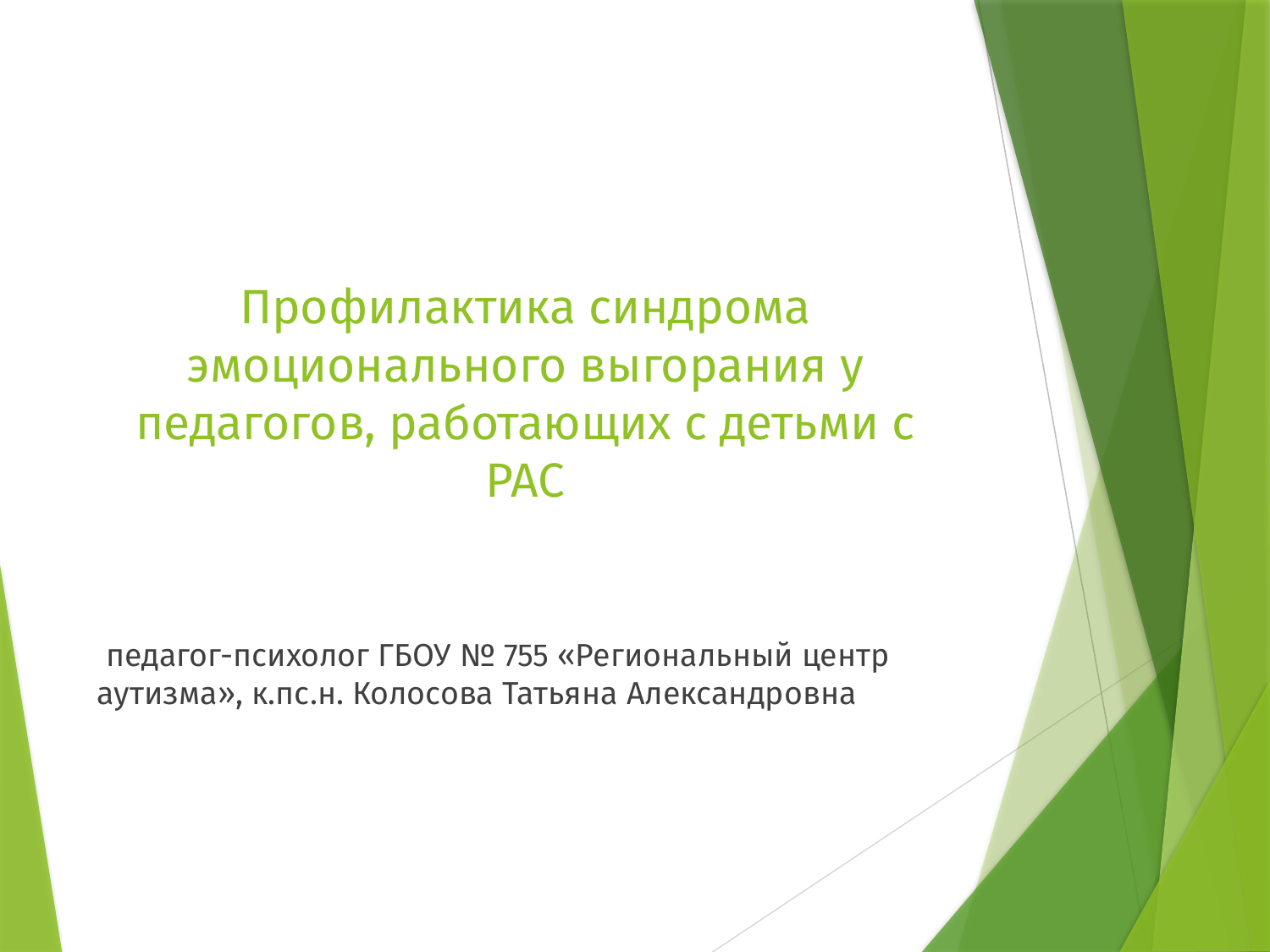

# Профилактика синдрома эмоционального выгорания у педагогов, работающих с детьми с РАС
 педагог-психолог ГБОУ № 755 «Региональный центр аутизма», к.пс.н. Колосова Татьяна Александровна